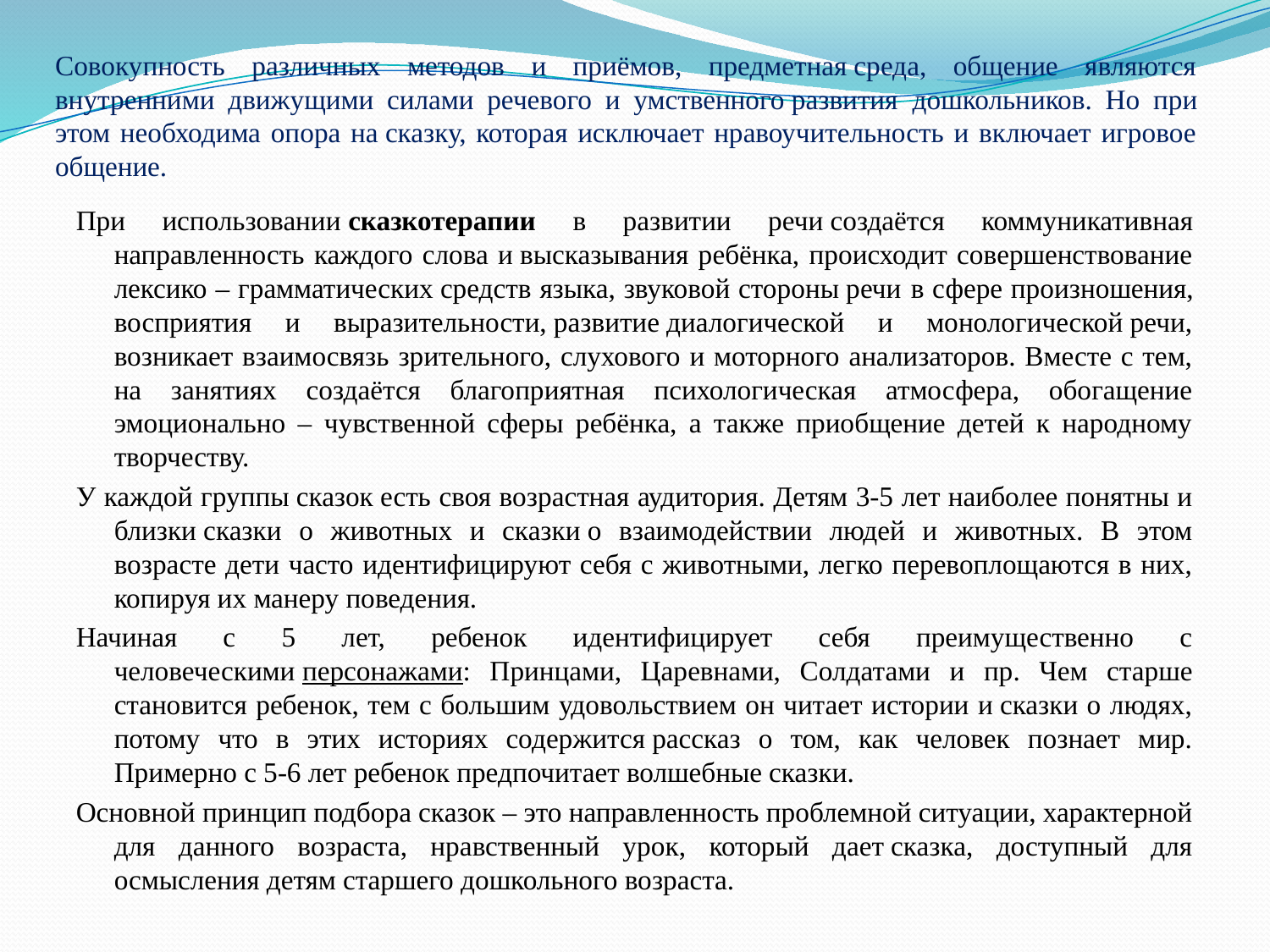

# Совокупность различных методов и приёмов, предметная среда, общение являются внутренними движущими силами речевого и умственного развития дошкольников. Но при этом необходима опора на сказку, которая исключает нравоучительность и включает игровое общение.
При использовании сказкотерапии в развитии речи создаётся коммуникативная направленность каждого слова и высказывания ребёнка, происходит совершенствование лексико – грамматических средств языка, звуковой стороны речи в сфере произношения, восприятия и выразительности, развитие диалогической и монологической речи, возникает взаимосвязь зрительного, слухового и моторного анализаторов. Вместе с тем, на занятиях создаётся благоприятная психологическая атмосфера, обогащение эмоционально – чувственной сферы ребёнка, а также приобщение детей к народному творчеству.
У каждой группы сказок есть своя возрастная аудитория. Детям 3-5 лет наиболее понятны и близки сказки о животных и сказки о взаимодействии людей и животных. В этом возрасте дети часто идентифицируют себя с животными, легко перевоплощаются в них, копируя их манеру поведения.
Начиная с 5 лет, ребенок идентифицирует себя преимущественно с человеческими персонажами: Принцами, Царевнами, Солдатами и пр. Чем старше становится ребенок, тем с большим удовольствием он читает истории и сказки о людях, потому что в этих историях содержится рассказ о том, как человек познает мир. Примерно с 5-6 лет ребенок предпочитает волшебные сказки.
Основной принцип подбора сказок – это направленность проблемной ситуации, характерной для данного возраста, нравственный урок, который дает сказка, доступный для осмысления детям старшего дошкольного возраста.